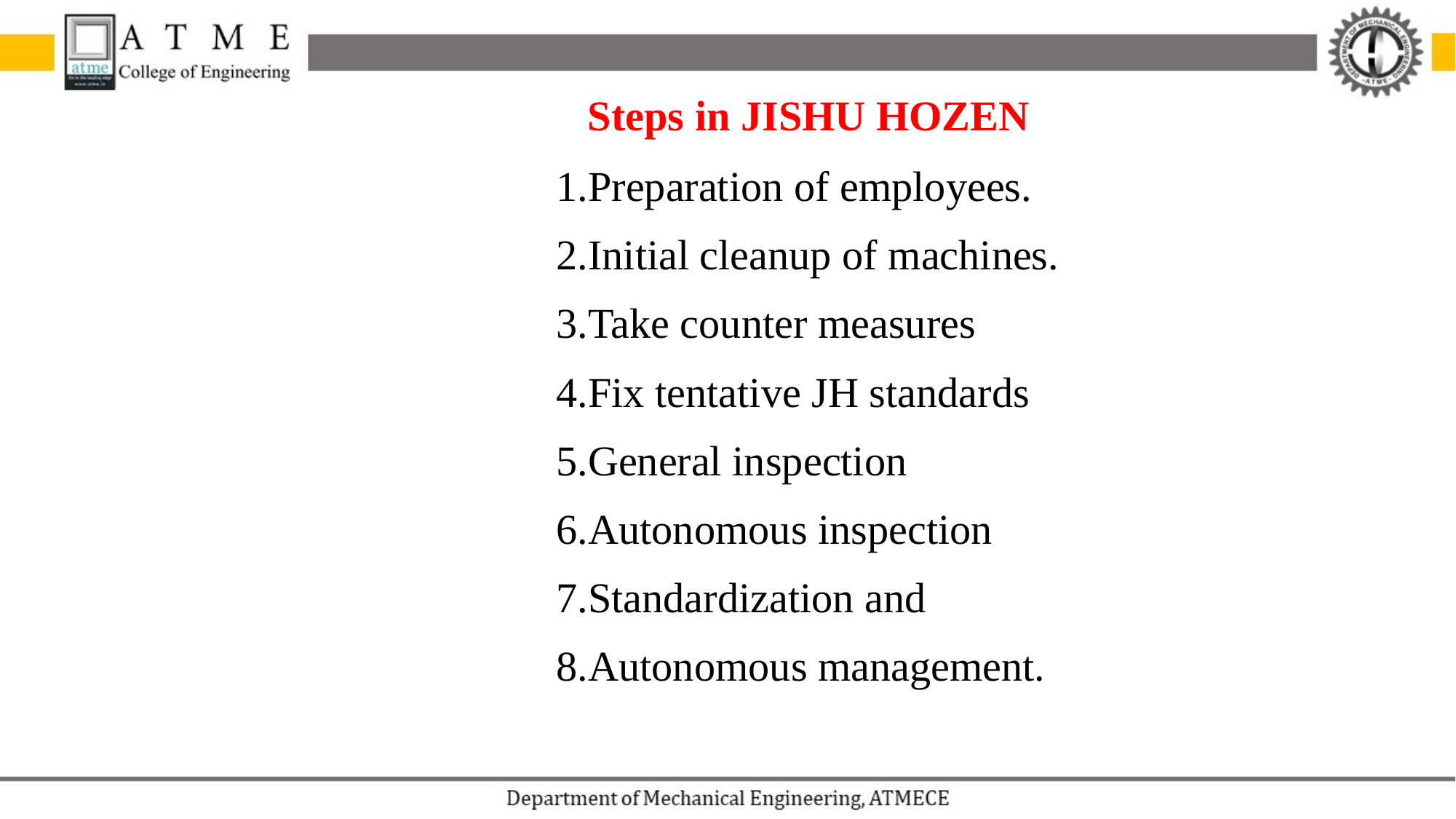

Steps in JISHU HOZEN
Preparation of employees.
Initial cleanup of machines.
Take counter measures
Fix tentative JH standards
General inspection
Autonomous inspection
Standardization and
Autonomous management.